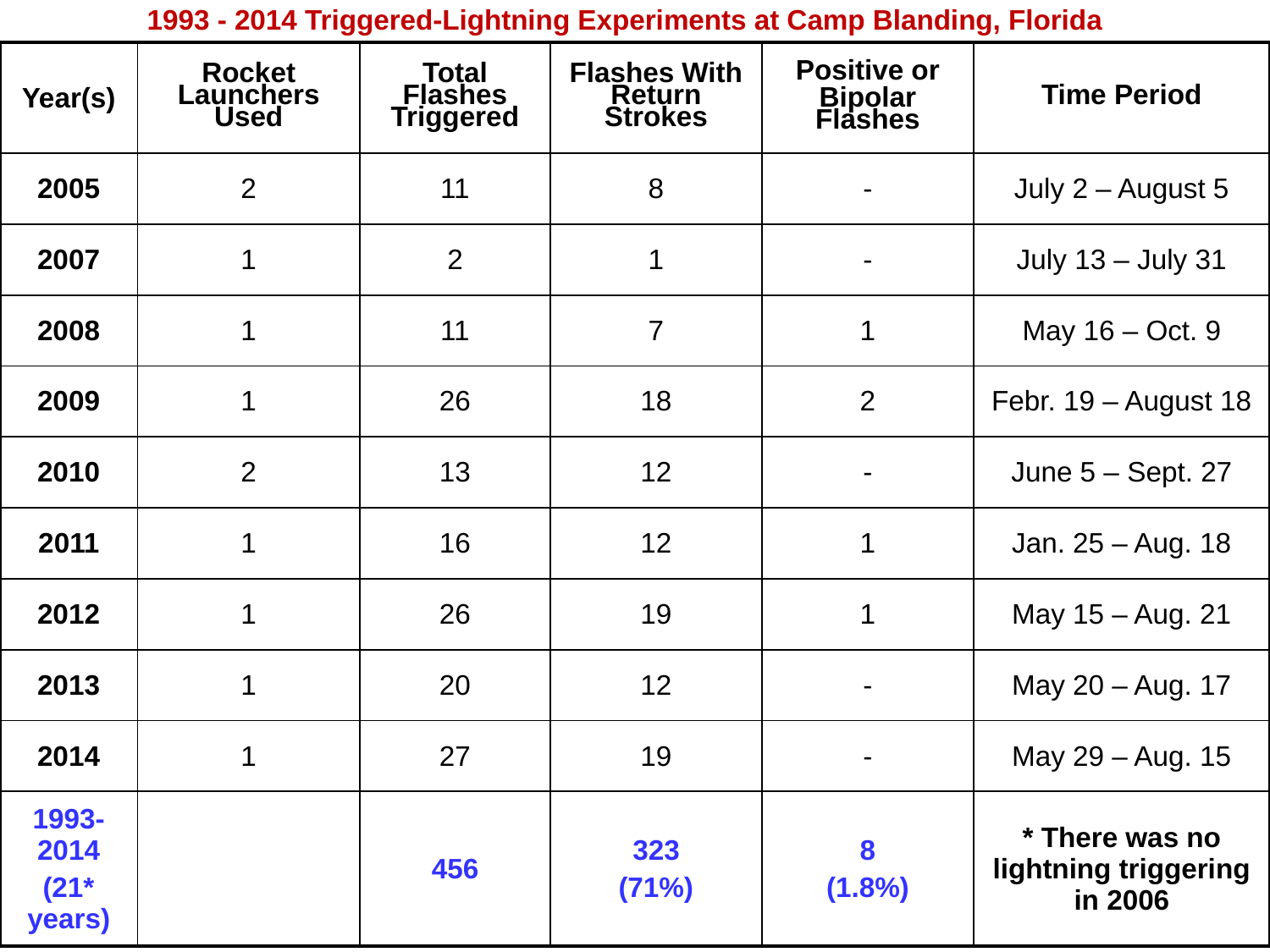

1993 - 2014 Triggered-Lightning Experiments at Camp Blanding, Florida
| Year(s) | Rocket Launchers Used | Total Flashes Triggered | Flashes With Return Strokes | Positive or Bipolar Flashes | Time Period |
| --- | --- | --- | --- | --- | --- |
| 2005 | 2 | 11 | 8 | - | July 2 – August 5 |
| 2007 | 1 | 2 | 1 | - | July 13 – July 31 |
| 2008 | 1 | 11 | 7 | 1 | May 16 – Oct. 9 |
| 2009 | 1 | 26 | 18 | 2 | Febr. 19 – August 18 |
| 2010 | 2 | 13 | 12 | - | June 5 – Sept. 27 |
| 2011 | 1 | 16 | 12 | 1 | Jan. 25 – Aug. 18 |
| 2012 | 1 | 26 | 19 | 1 | May 15 – Aug. 21 |
| 2013 | 1 | 20 | 12 | - | May 20 – Aug. 17 |
| 2014 | 1 | 27 | 19 | - | May 29 – Aug. 15 |
| 1993-2014 (21\* years) |  | 456 | 323 (71%) | 8 (1.8%) | \* There was no lightning triggering in 2006 |